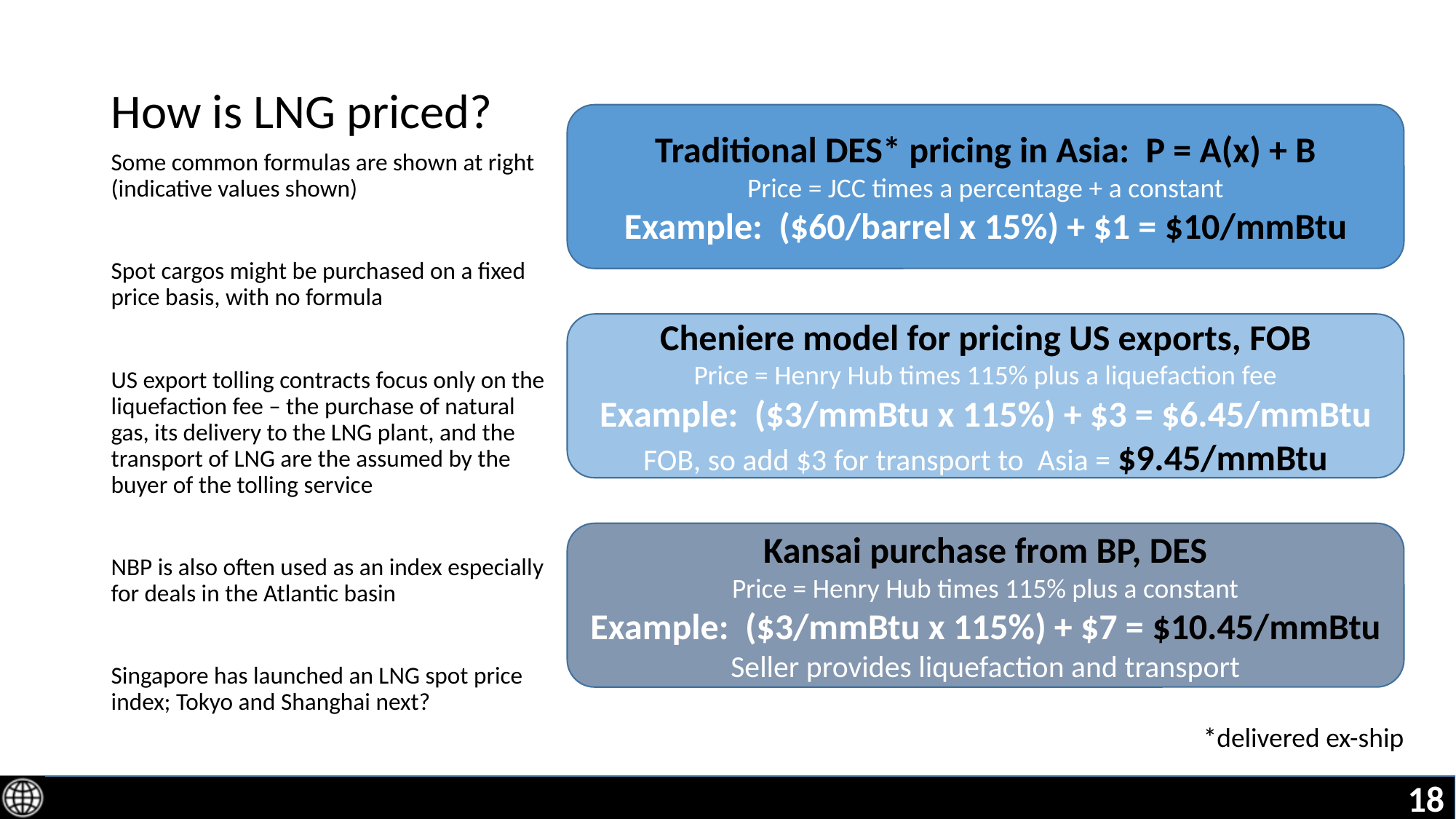

# How is LNG priced?
Traditional DES* pricing in Asia:  P = A(x) + B
Price = JCC times a percentage + a constant
Example:  ($60/barrel x 15%) + $1 = $10/mmBtu
Some common formulas are shown at right (indicative values shown)

Spot cargos might be purchased on a fixed price basis, with no formula

US export tolling contracts focus only on the liquefaction fee – the purchase of natural gas, its delivery to the LNG plant, and the transport of LNG are the assumed by the buyer of the tolling service

NBP is also often used as an index especially for deals in the Atlantic basin

Singapore has launched an LNG spot price index; Tokyo and Shanghai next?
Cheniere model for pricing US exports, FOB
Price = Henry Hub times 115% plus a liquefaction fee
Example:  ($3/mmBtu x 115%) + $3 = $6.45/mmBtu
FOB, so add $3 for transport to  Asia = $9.45/mmBtu
Kansai purchase from BP, DES
Price = Henry Hub times 115% plus a constant
Example:  ($3/mmBtu x 115%) + $7 = $10.45/mmBtu
Seller provides liquefaction and transport
*delivered ex-ship
18